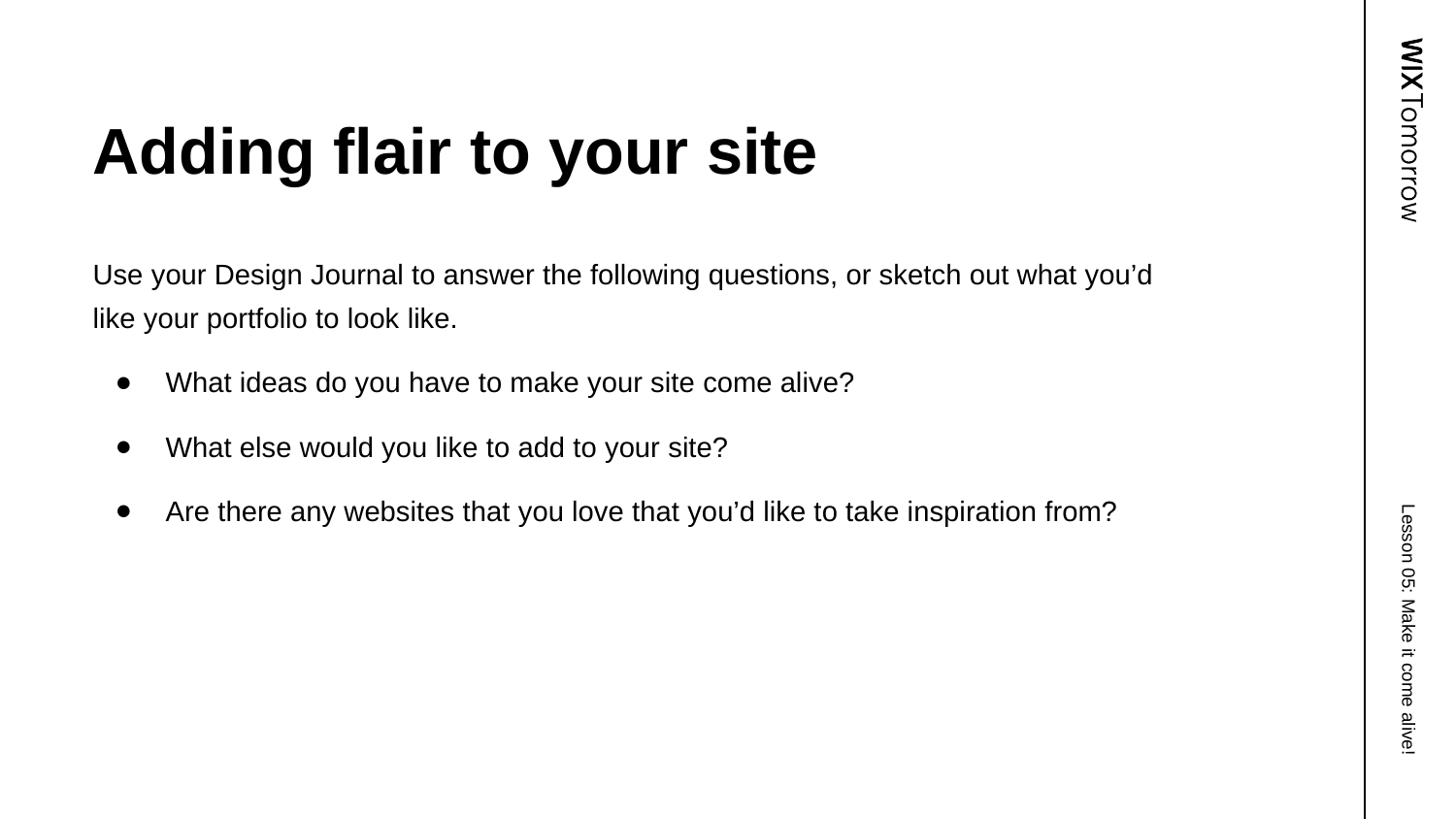

# Adding flair to your site
Use your Design Journal to answer the following questions, or sketch out what you’d like your portfolio to look like.
What ideas do you have to make your site come alive?
What else would you like to add to your site?
Are there any websites that you love that you’d like to take inspiration from?